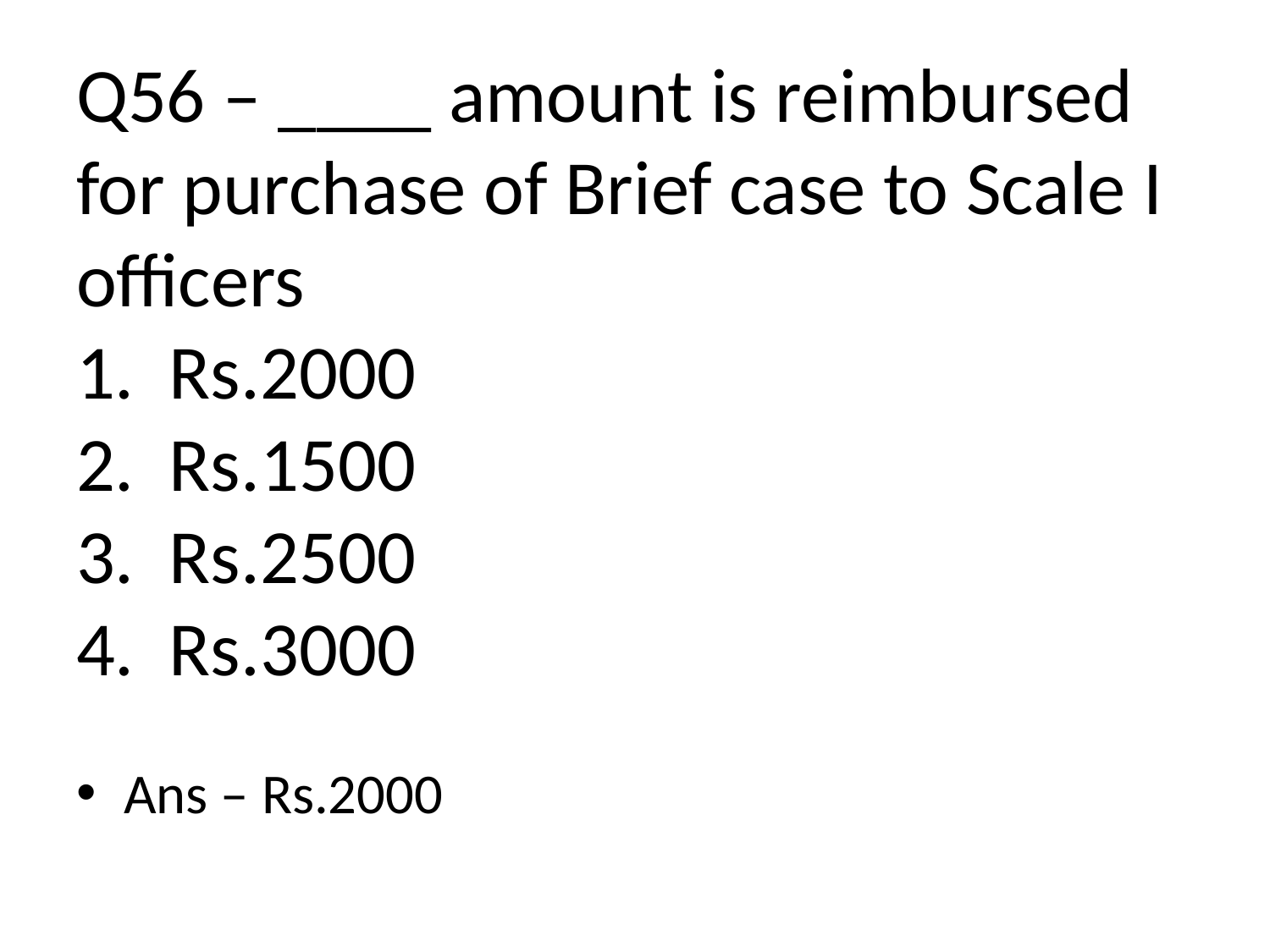

# Q56 – ____ amount is reimbursed for purchase of Brief case to Scale I officers 1.  Rs.2000 2.  Rs.1500 3.  Rs.2500 4.  Rs.3000
Ans – Rs.2000